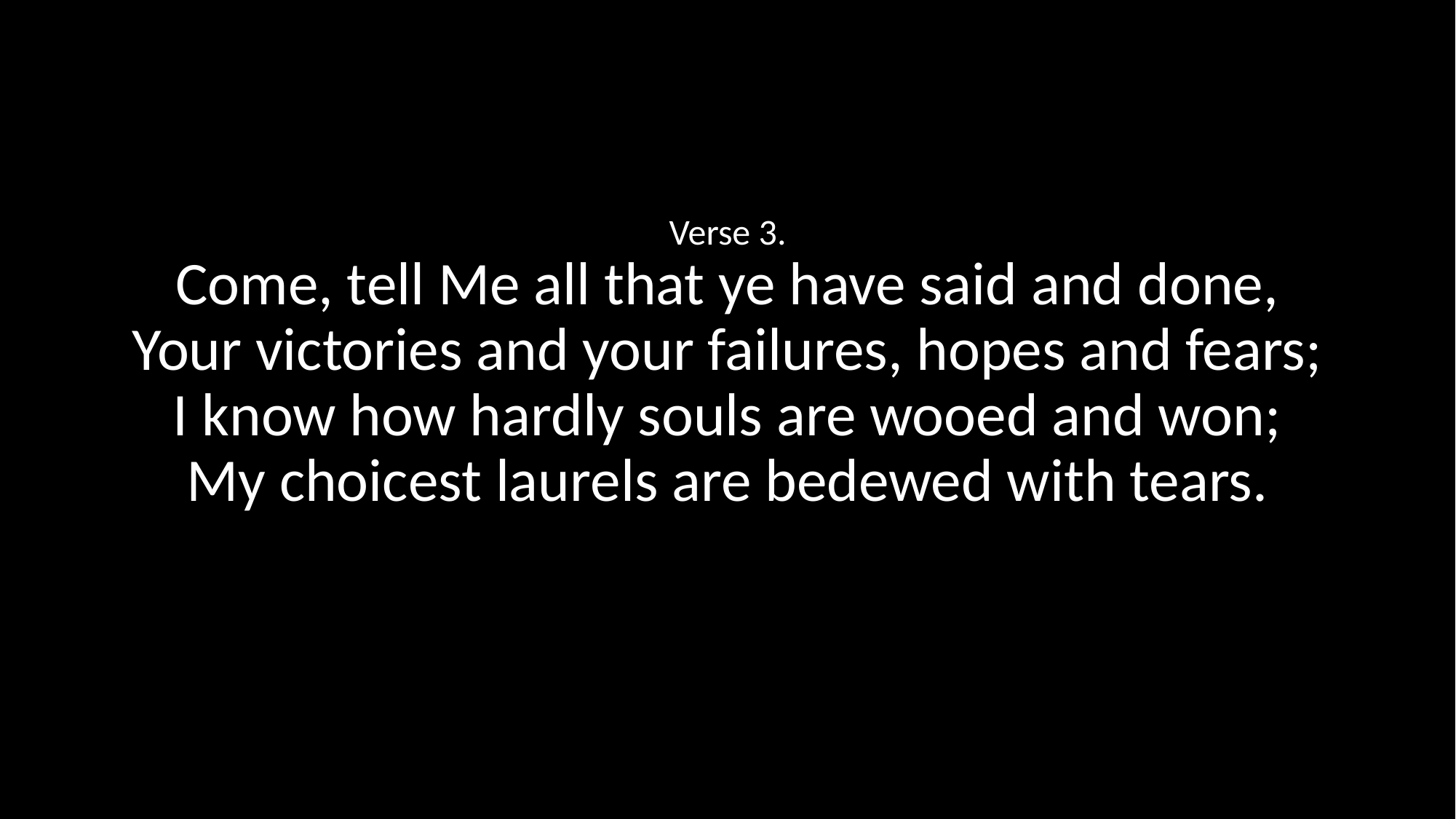

Verse 3.
Come, tell Me all that ye have said and done,
Your victories and your failures, hopes and fears;
I know how hardly souls are wooed and won;
My choicest laurels are bedewed with tears.